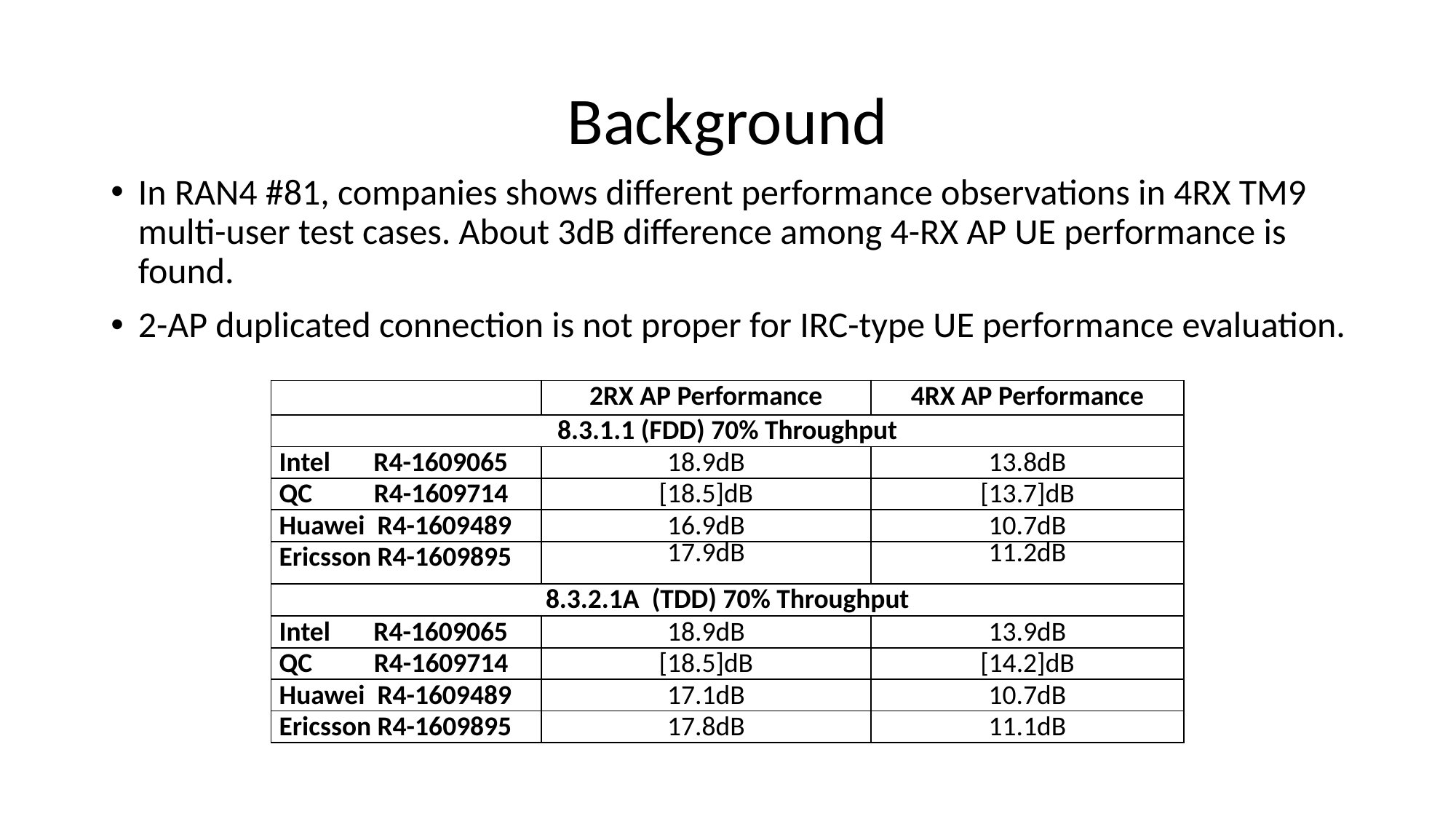

# Background
In RAN4 #81, companies shows different performance observations in 4RX TM9 multi-user test cases. About 3dB difference among 4-RX AP UE performance is found.
2-AP duplicated connection is not proper for IRC-type UE performance evaluation.

|  | 2RX AP Performance | 4RX AP Performance |
| --- | --- | --- |
| 8.3.1.1 (FDD) 70% Throughput |  |  |
| Intel R4-1609065 | 18.9dB | 13.8dB |
| QC R4-1609714 | [18.5]dB | [13.7]dB |
| Huawei R4-1609489 | 16.9dB | 10.7dB |
| Ericsson R4-1609895 | 17.9dB | 11.2dB |
| 8.3.2.1A (TDD) 70% Throughput |  |  |
| Intel R4-1609065 | 18.9dB | 13.9dB |
| QC R4-1609714 | [18.5]dB | [14.2]dB |
| Huawei R4-1609489 | 17.1dB | 10.7dB |
| Ericsson R4-1609895 | 17.8dB | 11.1dB |